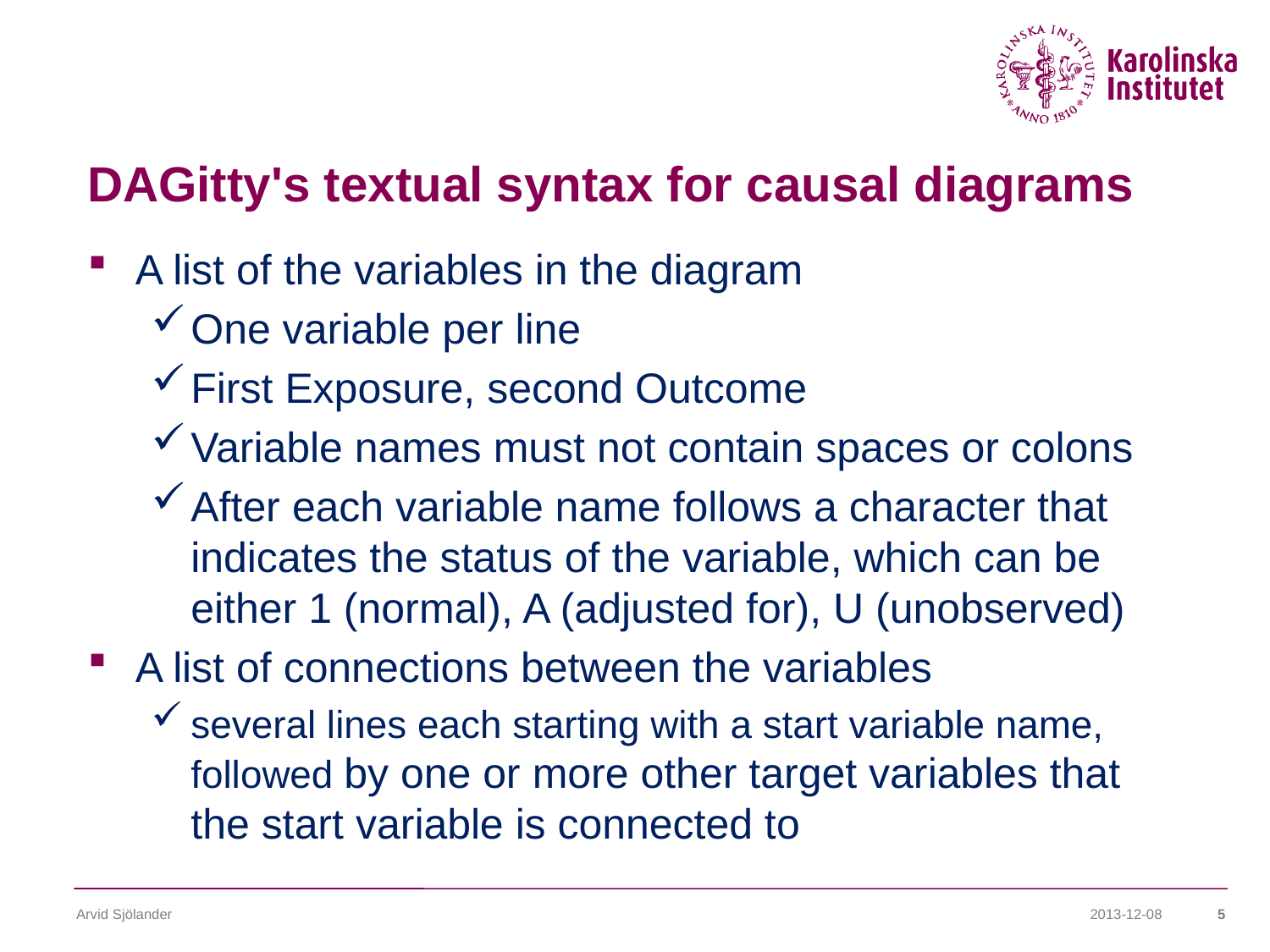

# DAGitty's textual syntax for causal diagrams
A list of the variables in the diagram
One variable per line
First Exposure, second Outcome
Variable names must not contain spaces or colons
After each variable name follows a character that indicates the status of the variable, which can be either 1 (normal), A (adjusted for), U (unobserved)
A list of connections between the variables
several lines each starting with a start variable name, followed by one or more other target variables that the start variable is connected to

Arvid Sjölander
2013-12-08
5